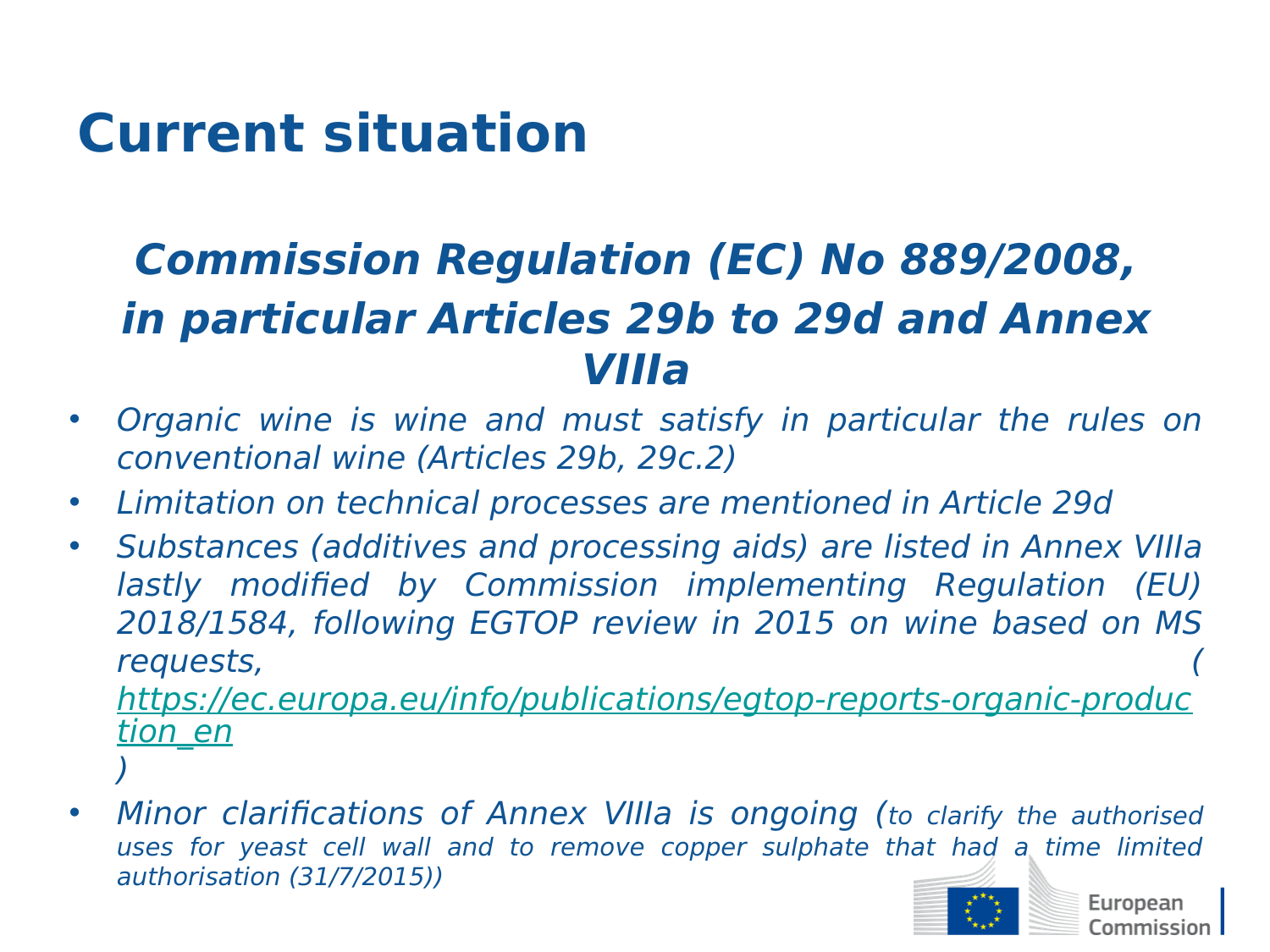

# Current situation
Commission Regulation (EC) No 889/2008,
in particular Articles 29b to 29d and Annex VIIIa
Organic wine is wine and must satisfy in particular the rules on conventional wine (Articles 29b, 29c.2)
Limitation on technical processes are mentioned in Article 29d
Substances (additives and processing aids) are listed in Annex VIIIa lastly modified by Commission implementing Regulation (EU) 2018/1584, following EGTOP review in 2015 on wine based on MS requests, (https://ec.europa.eu/info/publications/egtop-reports-organic-production_en)
Minor clarifications of Annex VIIIa is ongoing (to clarify the authorised uses for yeast cell wall and to remove copper sulphate that had a time limited authorisation (31/7/2015))